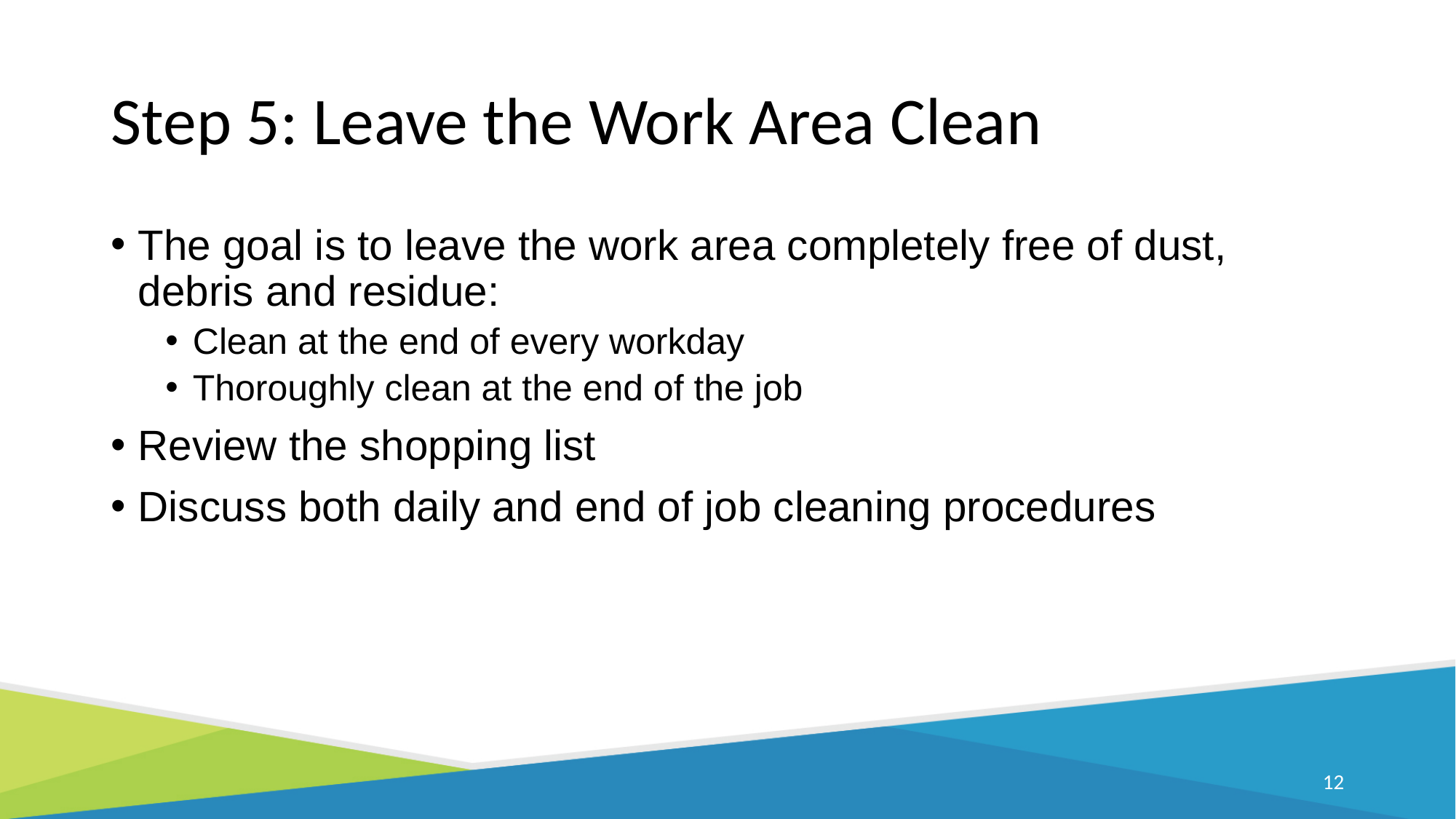

# Step 5: Leave the Work Area Clean
The goal is to leave the work area completely free of dust, debris and residue:
Clean at the end of every workday
Thoroughly clean at the end of the job
Review the shopping list
Discuss both daily and end of job cleaning procedures
12